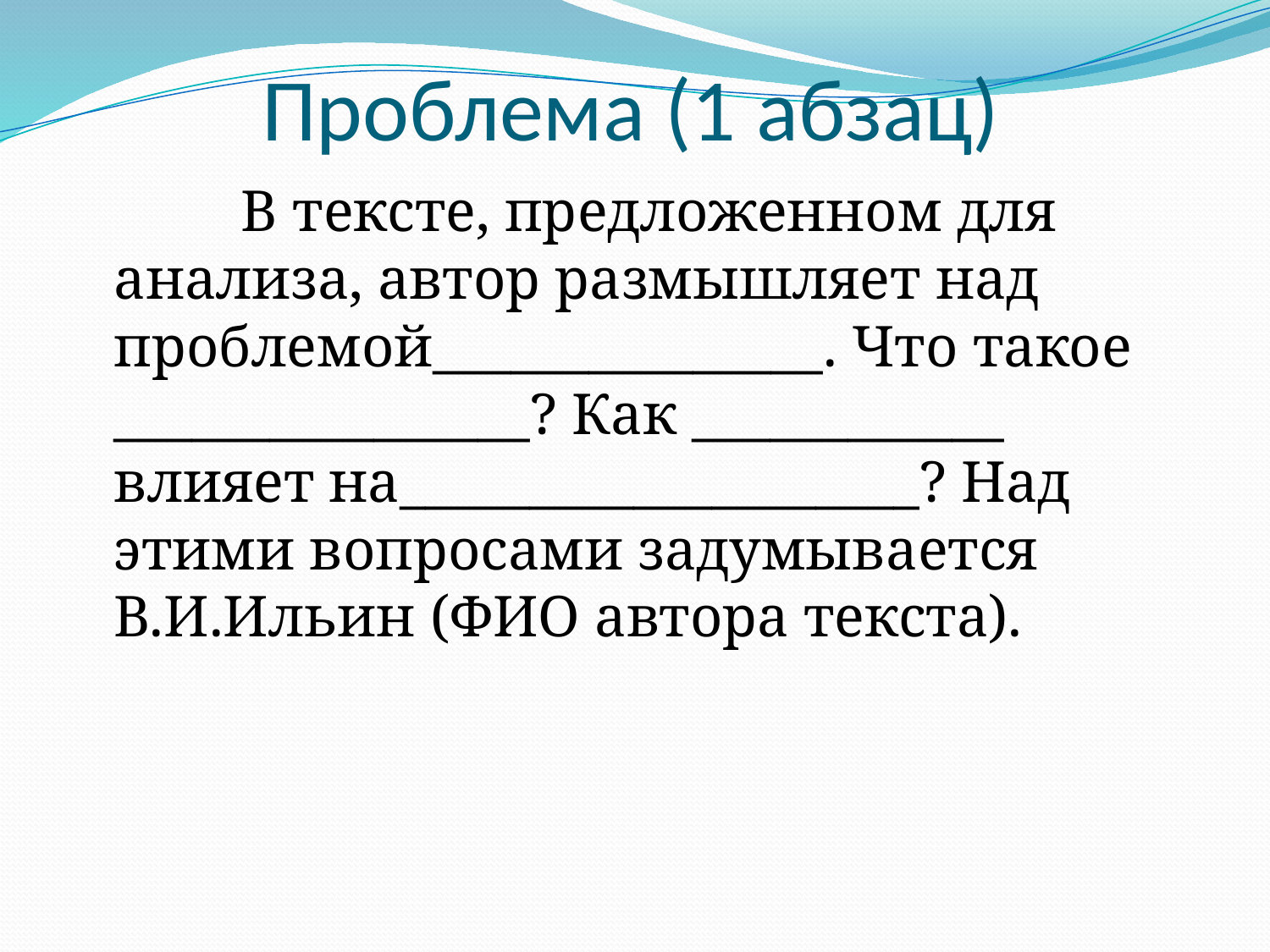

# Проблема (1 абзац)
		В тексте, предложенном для анализа, автор размышляет над проблемой_______________. Что такое ________________? Как ____________ влияет на____________________? Над этими вопросами задумывается В.И.Ильин (ФИО автора текста).